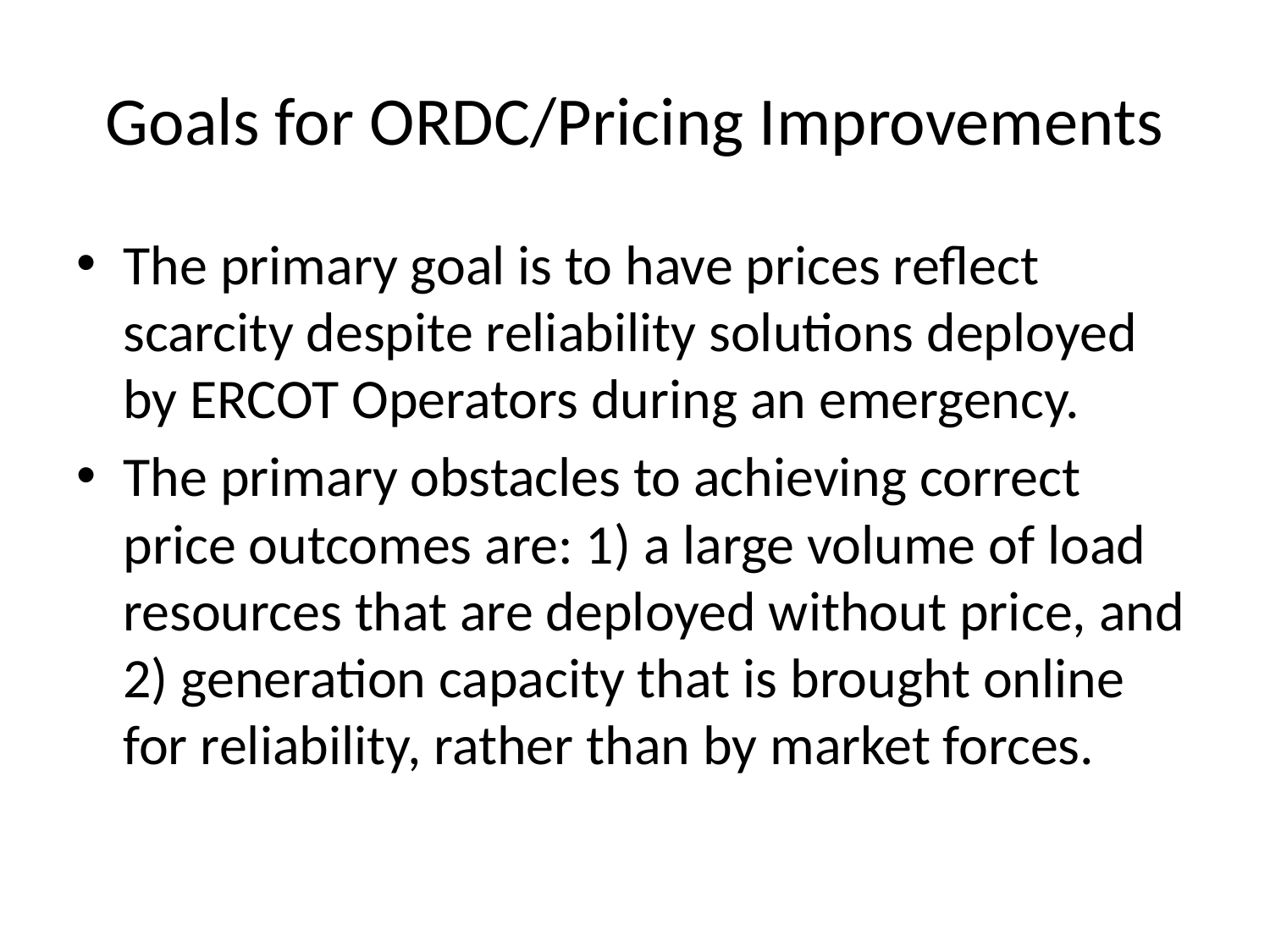

# Goals for ORDC/Pricing Improvements
The primary goal is to have prices reflect scarcity despite reliability solutions deployed by ERCOT Operators during an emergency.
The primary obstacles to achieving correct price outcomes are: 1) a large volume of load resources that are deployed without price, and 2) generation capacity that is brought online for reliability, rather than by market forces.